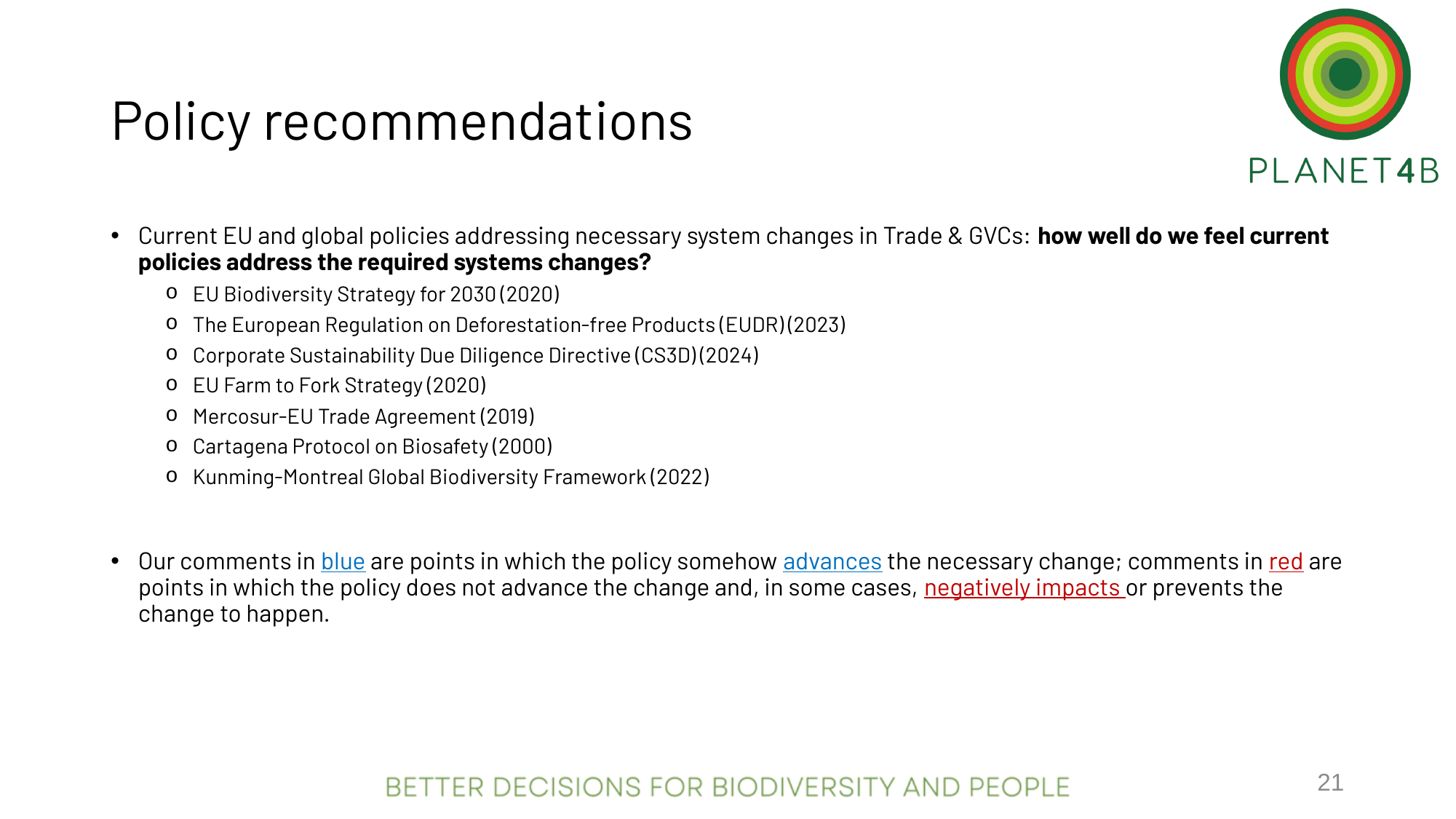

# Policy recommendations
Current EU and global policies addressing necessary system changes in Trade & GVCs: how well do we feel current policies address the required systems changes?
EU Biodiversity Strategy for 2030 (2020)
The European Regulation on Deforestation-free Products (EUDR) (2023)
Corporate Sustainability Due Diligence Directive (CS3D) (2024)
EU Farm to Fork Strategy (2020)
Mercosur-EU Trade Agreement (2019)
Cartagena Protocol on Biosafety (2000)
Kunming-Montreal Global Biodiversity Framework (2022)

Our comments in blue are points in which the policy somehow advances the necessary change; comments in red are points in which the policy does not advance the change and, in some cases, negatively impacts or prevents the change to happen.
21